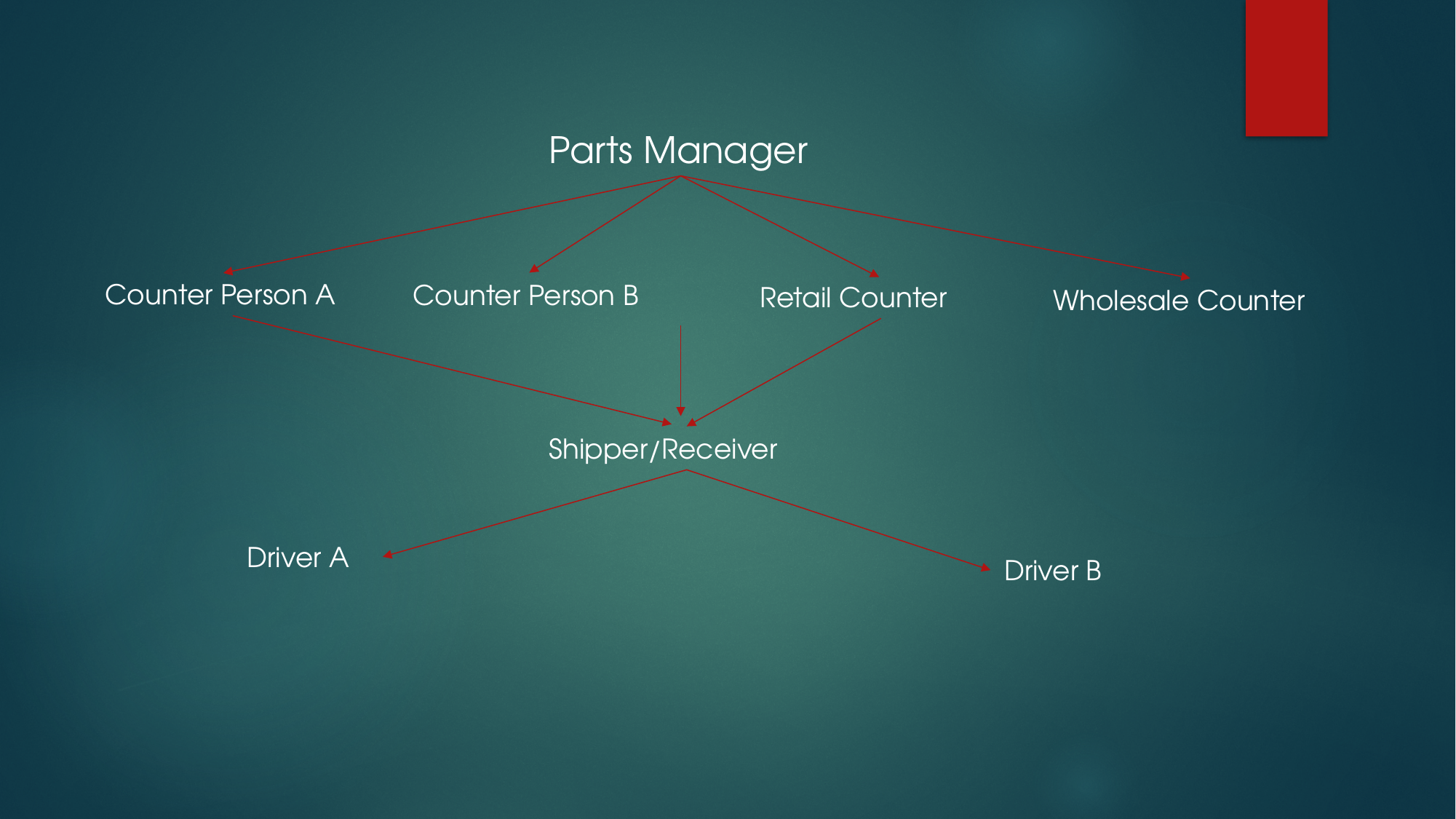

Parts Manager
Counter Person A
Counter Person B
Retail Counter
Wholesale Counter
Shipper/Receiver
Driver A
Driver B